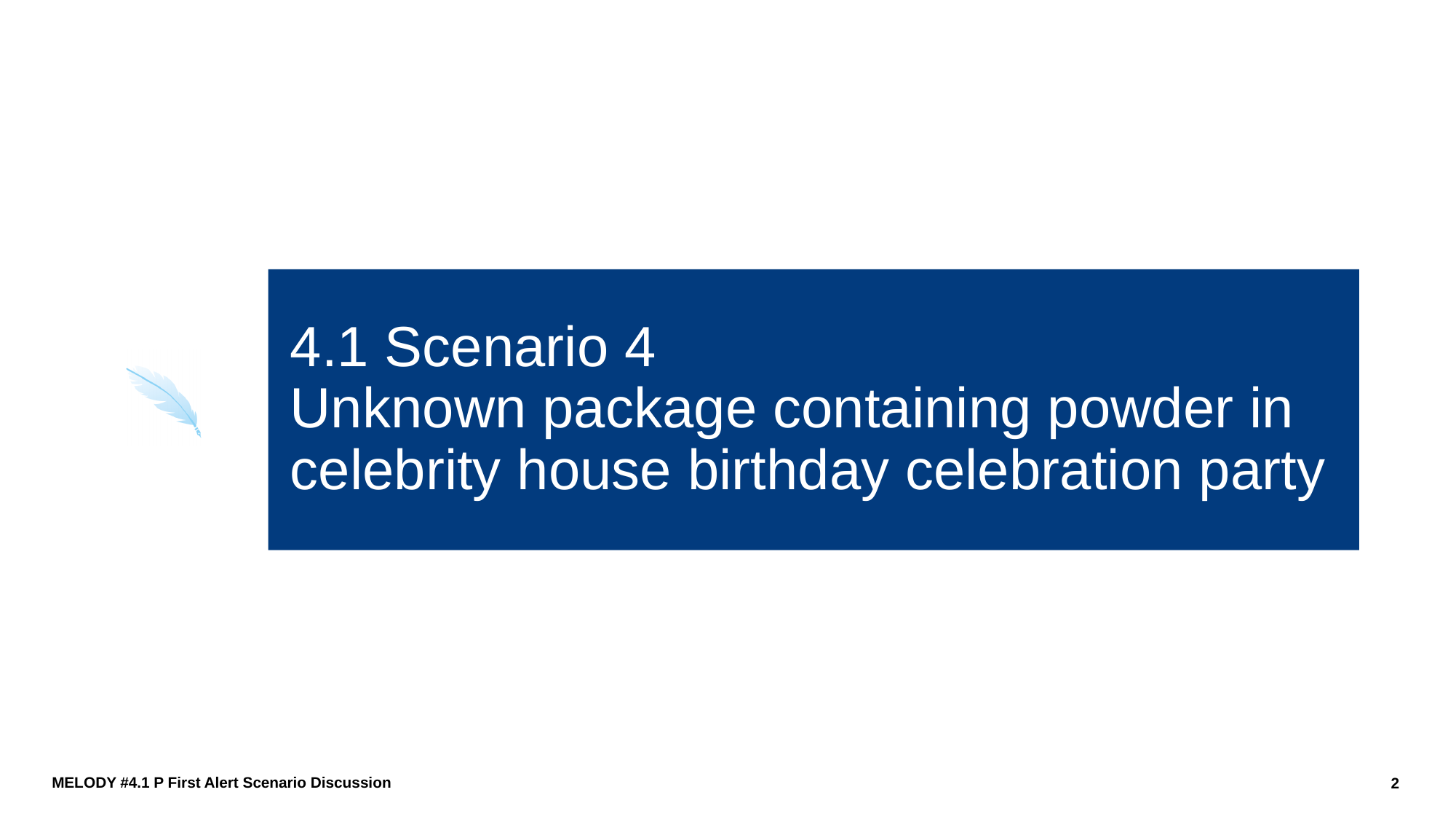

# 4.1 Scenario 4 Unknown package containing powder in celebrity house birthday celebration party
MELODY #4.1 P First Alert Scenario Discussion
2